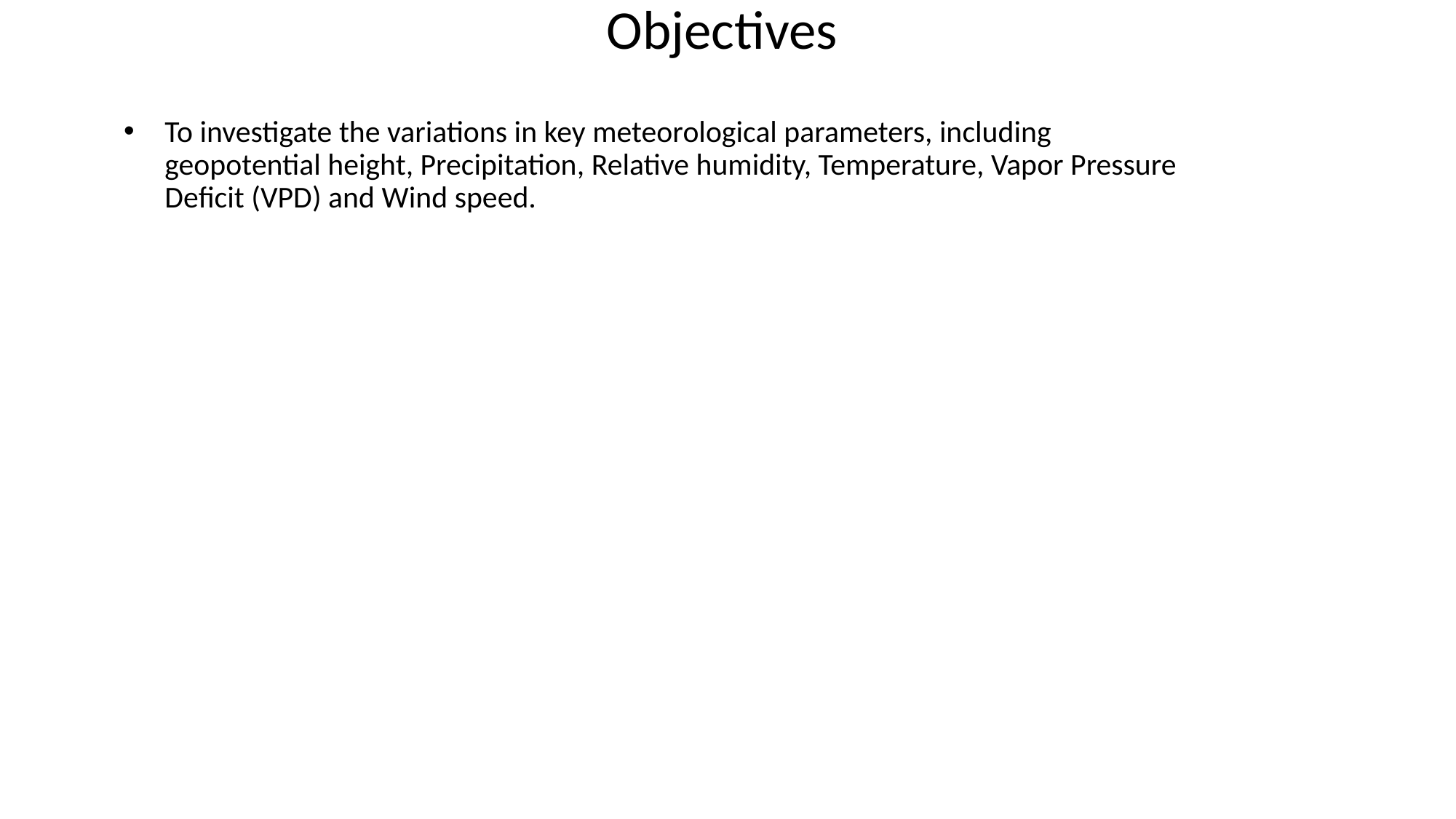

# Objectives
To investigate the variations in key meteorological parameters, including geopotential height, Precipitation, Relative humidity, Temperature, Vapor Pressure Deficit (VPD) and Wind speed.